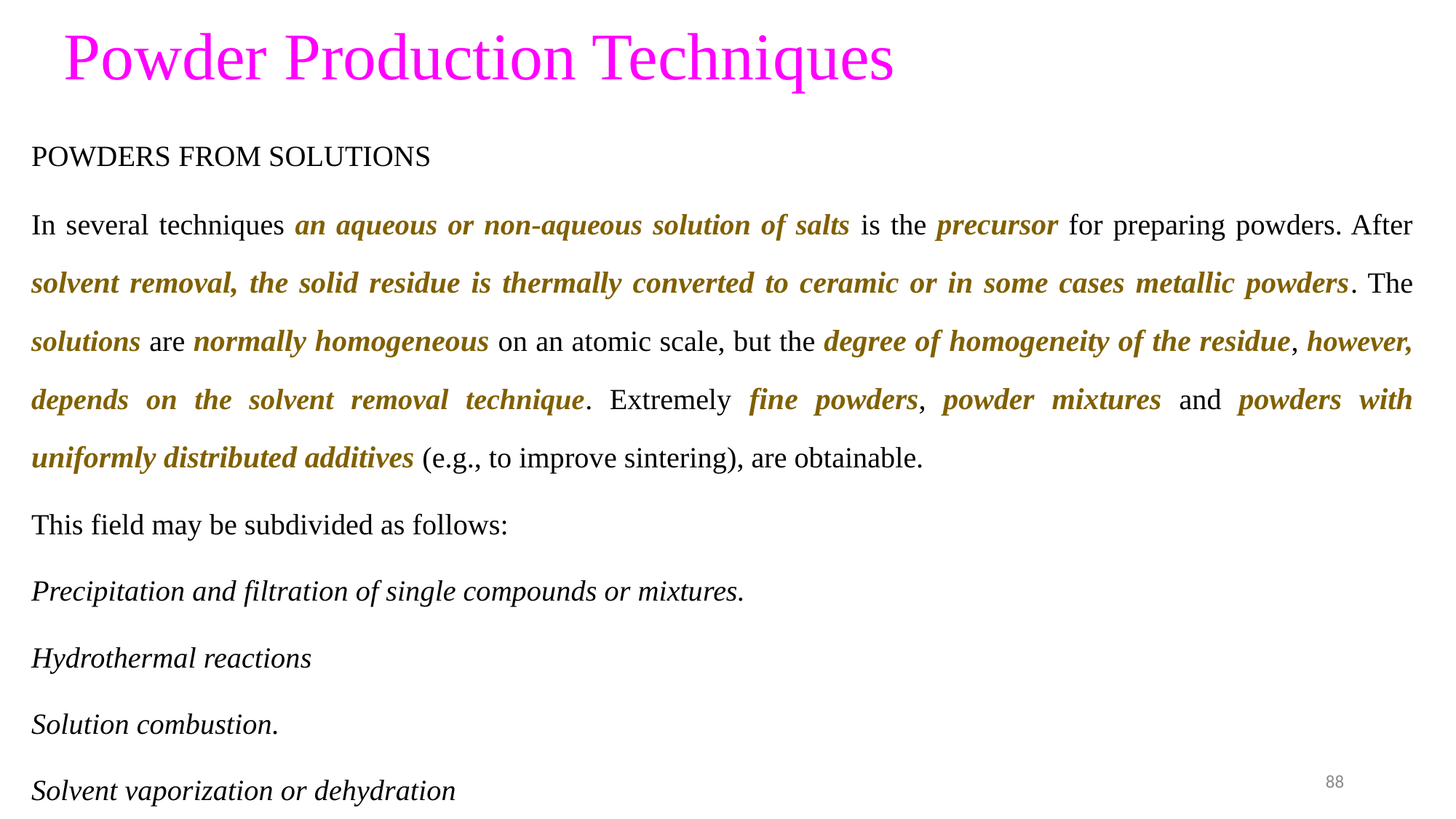

# Powder Production Techniques
POWDERS FROM SOLUTIONS
In several techniques an aqueous or non-aqueous solution of salts is the precursor for preparing powders. After solvent removal, the solid residue is thermally converted to ceramic or in some cases metallic powders. The solutions are normally homogeneous on an atomic scale, but the degree of homogeneity of the residue, however, depends on the solvent removal technique. Extremely fine powders, powder mixtures and powders with uniformly distributed additives (e.g., to improve sintering), are obtainable.
This field may be subdivided as follows:
Precipitation and filtration of single compounds or mixtures.
Hydrothermal reactions
Solution combustion.
Solvent vaporization or dehydration

88